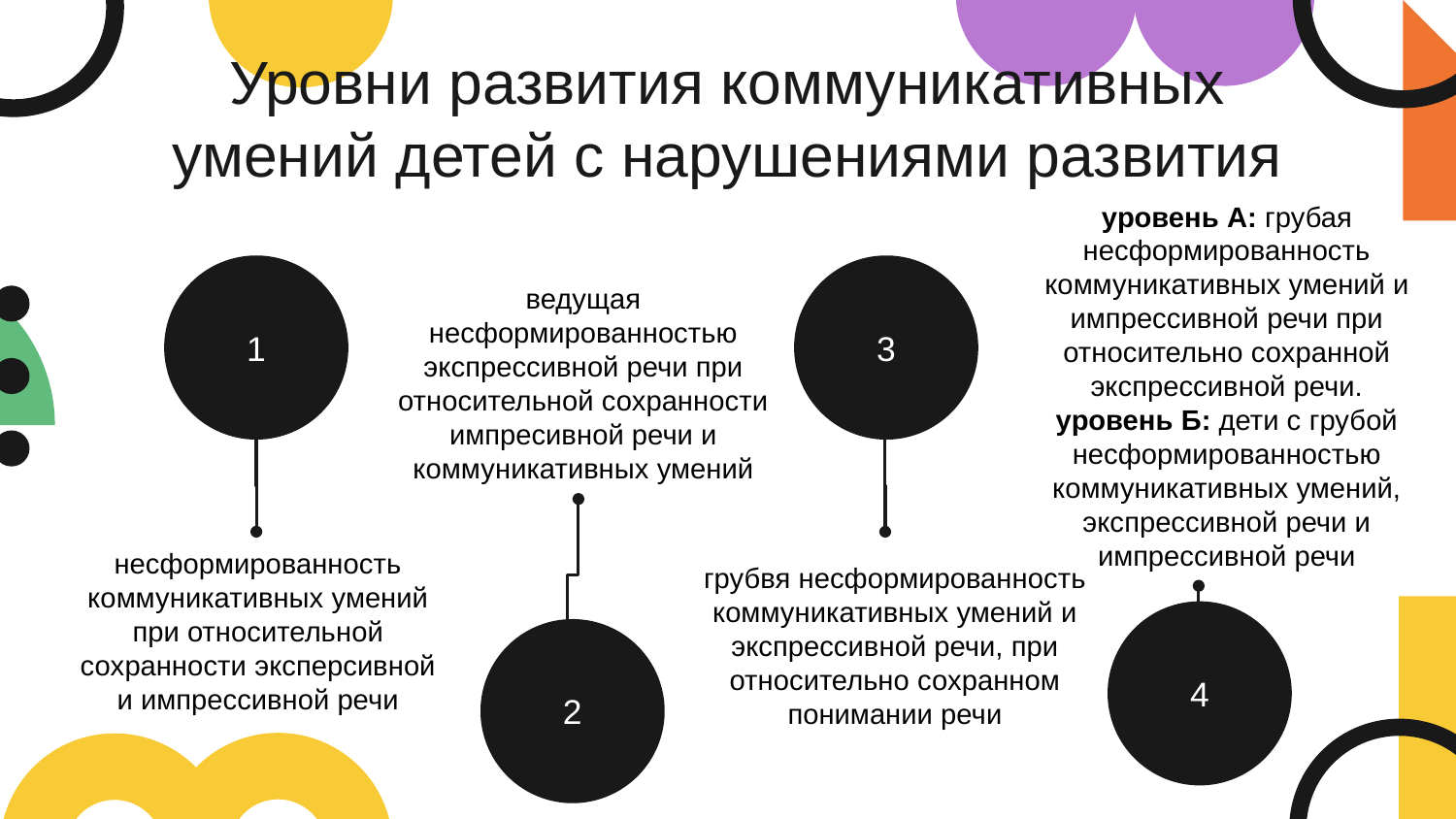

# Уровни развития коммуникативных умений детей с нарушениями развития

уровень А: грубая несформированность коммуникативных умений и импрессивной речи при относительно сохранной экспрессивной речи.
уровень Б: дети с грубой несформированностью коммуникативных умений, экспрессивной речи и импрессивной речи

1
3
ведущая несформированностью экспрессивной речи при относительной сохранности импресивной речи и коммуникативных умений
несформированность коммуникативных умений при относительной сохранности эксперсивной и импрессивной речи

грубвя несформированность коммуникативных умений и экспрессивной речи, при относительно сохранном понимании речи

4
2